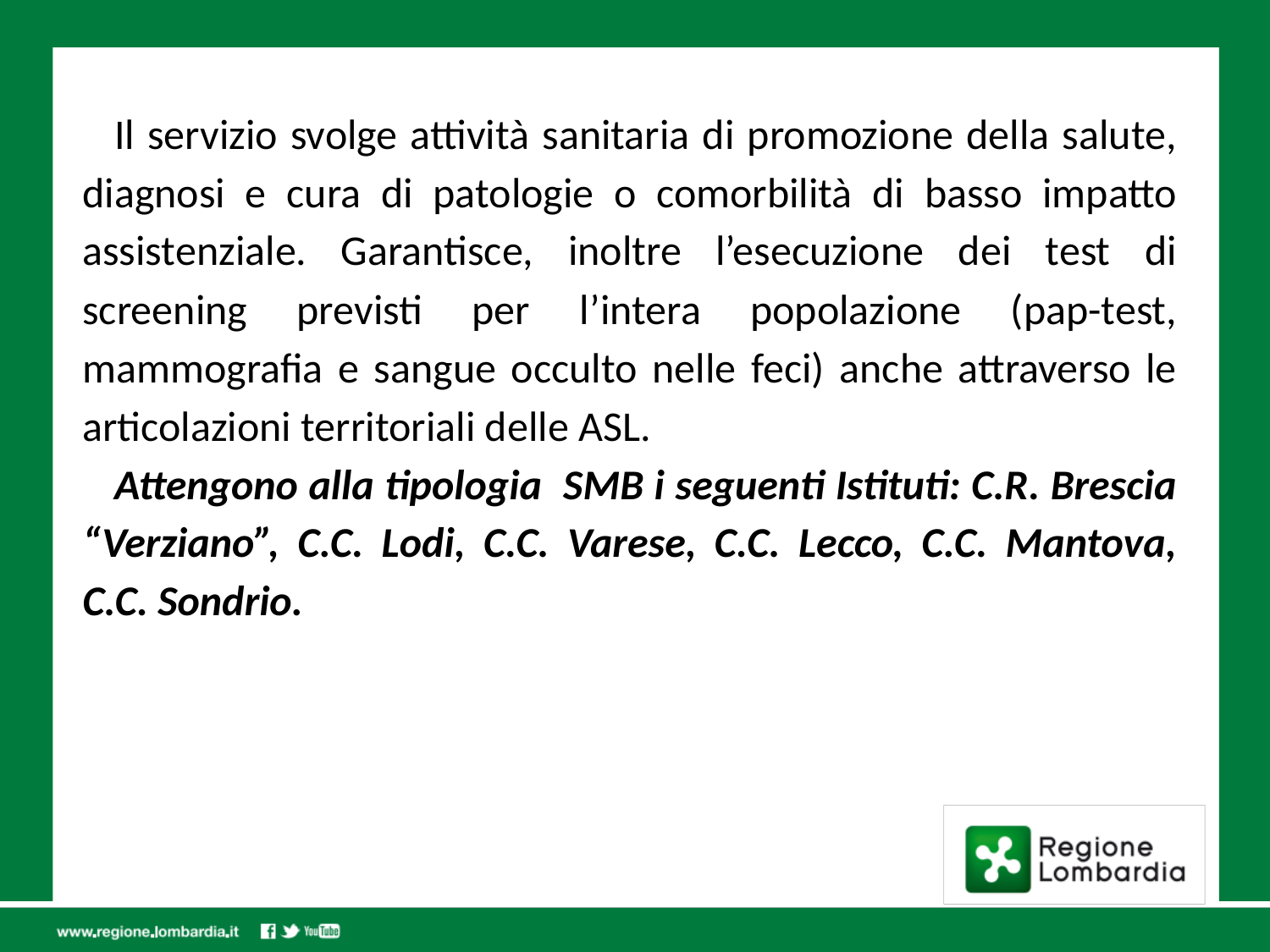

Il servizio svolge attività sanitaria di promozione della salute, diagnosi e cura di patologie o comorbilità di basso impatto assistenziale. Garantisce, inoltre l’esecuzione dei test di screening previsti per l’intera popolazione (pap-test, mammografia e sangue occulto nelle feci) anche attraverso le articolazioni territoriali delle ASL.
Attengono alla tipologia  SMB i seguenti Istituti: C.R. Brescia “Verziano”, C.C. Lodi, C.C. Varese, C.C. Lecco, C.C. Mantova, C.C. Sondrio.